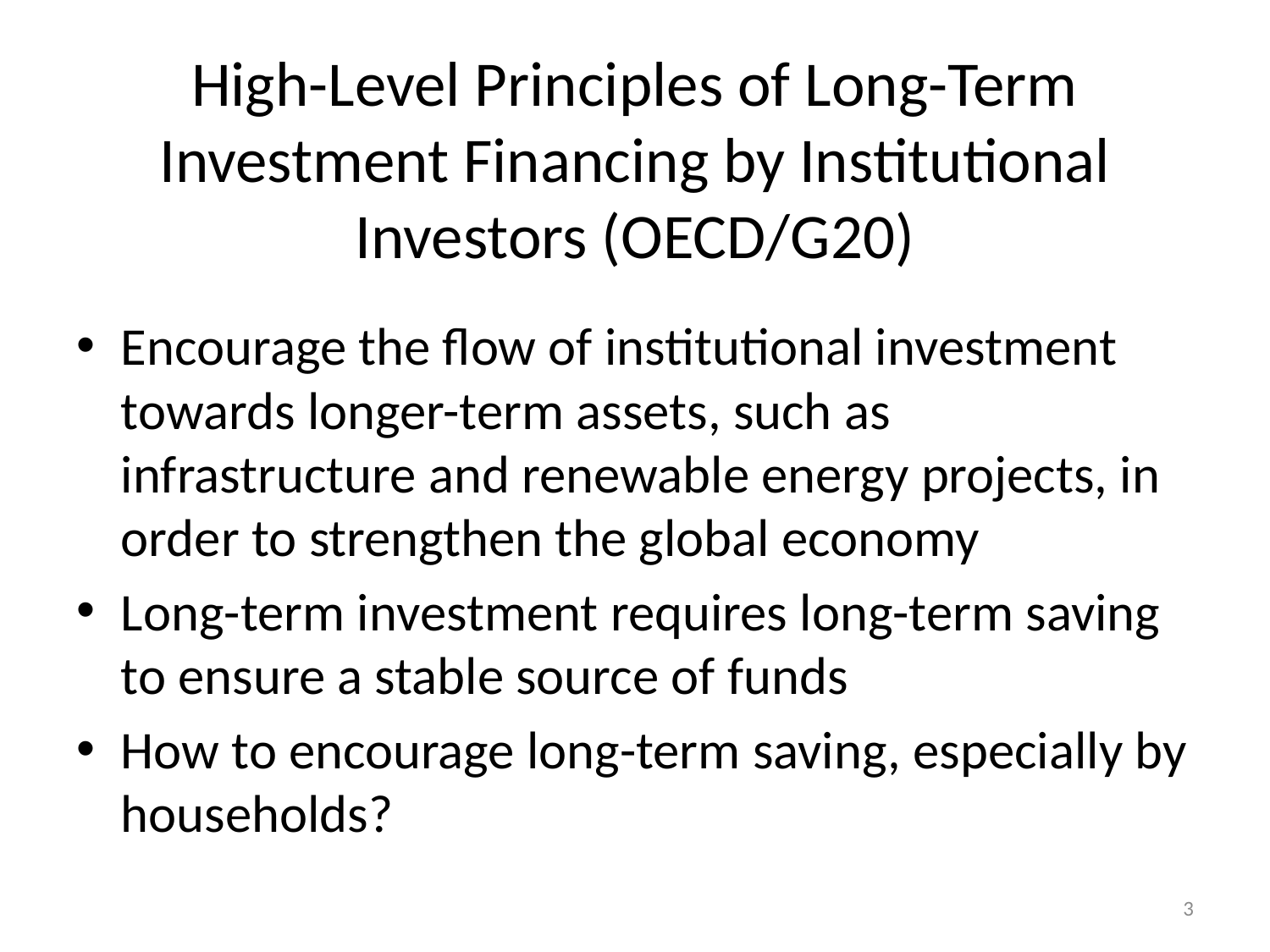

# High-Level Principles of Long-Term Investment Financing by Institutional Investors (OECD/G20)
Encourage the flow of institutional investment towards longer-term assets, such as infrastructure and renewable energy projects, in order to strengthen the global economy
Long-term investment requires long-term saving to ensure a stable source of funds
How to encourage long-term saving, especially by households?
3